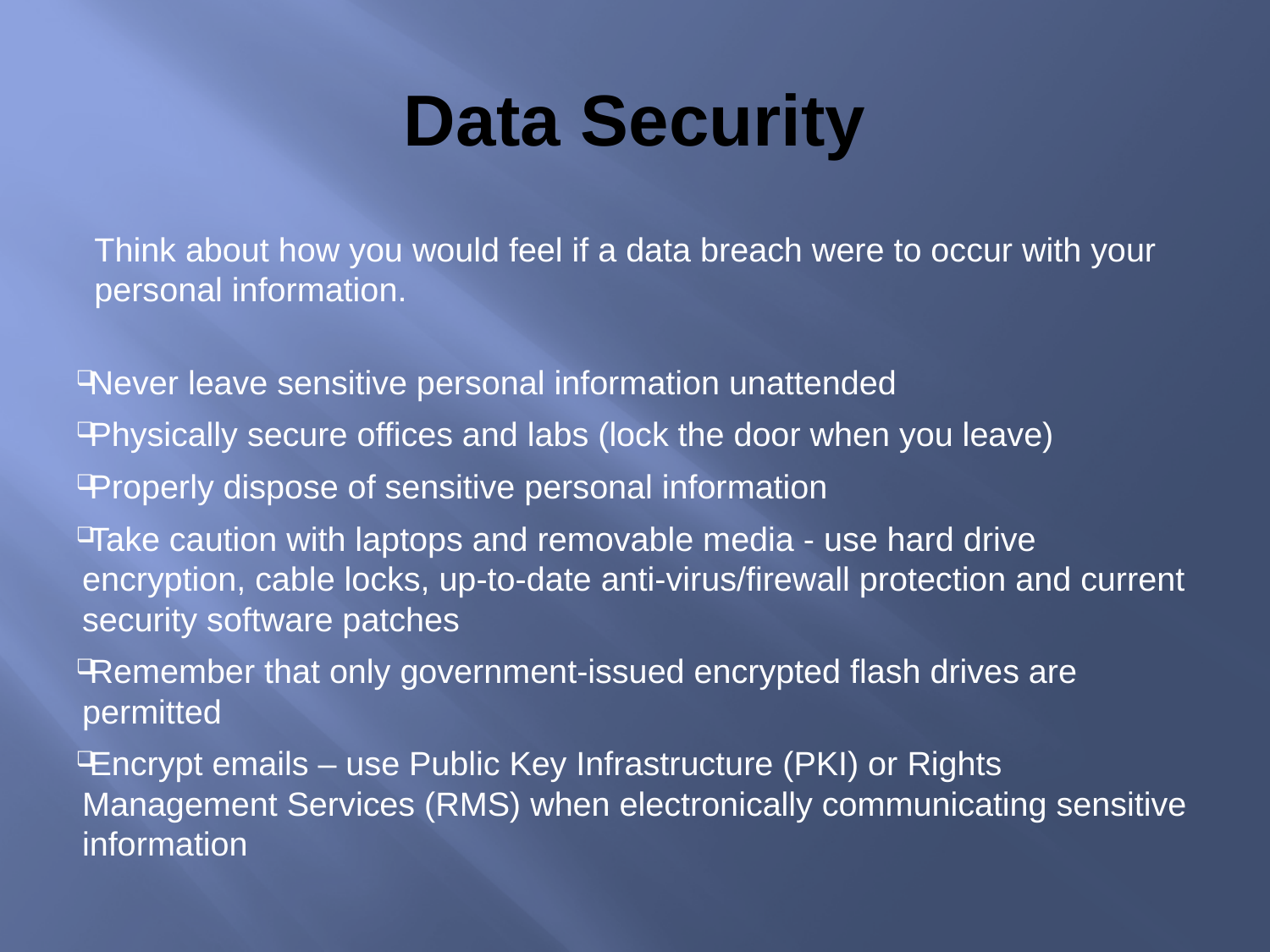

# Data Security
Think about how you would feel if a data breach were to occur with your personal information.

Never leave sensitive personal information unattended
Physically secure offices and labs (lock the door when you leave)
Properly dispose of sensitive personal information
Take caution with laptops and removable media - use hard drive encryption, cable locks, up-to-date anti-virus/firewall protection and current security software patches
Remember that only government-issued encrypted flash drives are permitted
Encrypt emails – use Public Key Infrastructure (PKI) or Rights Management Services (RMS) when electronically communicating sensitive information